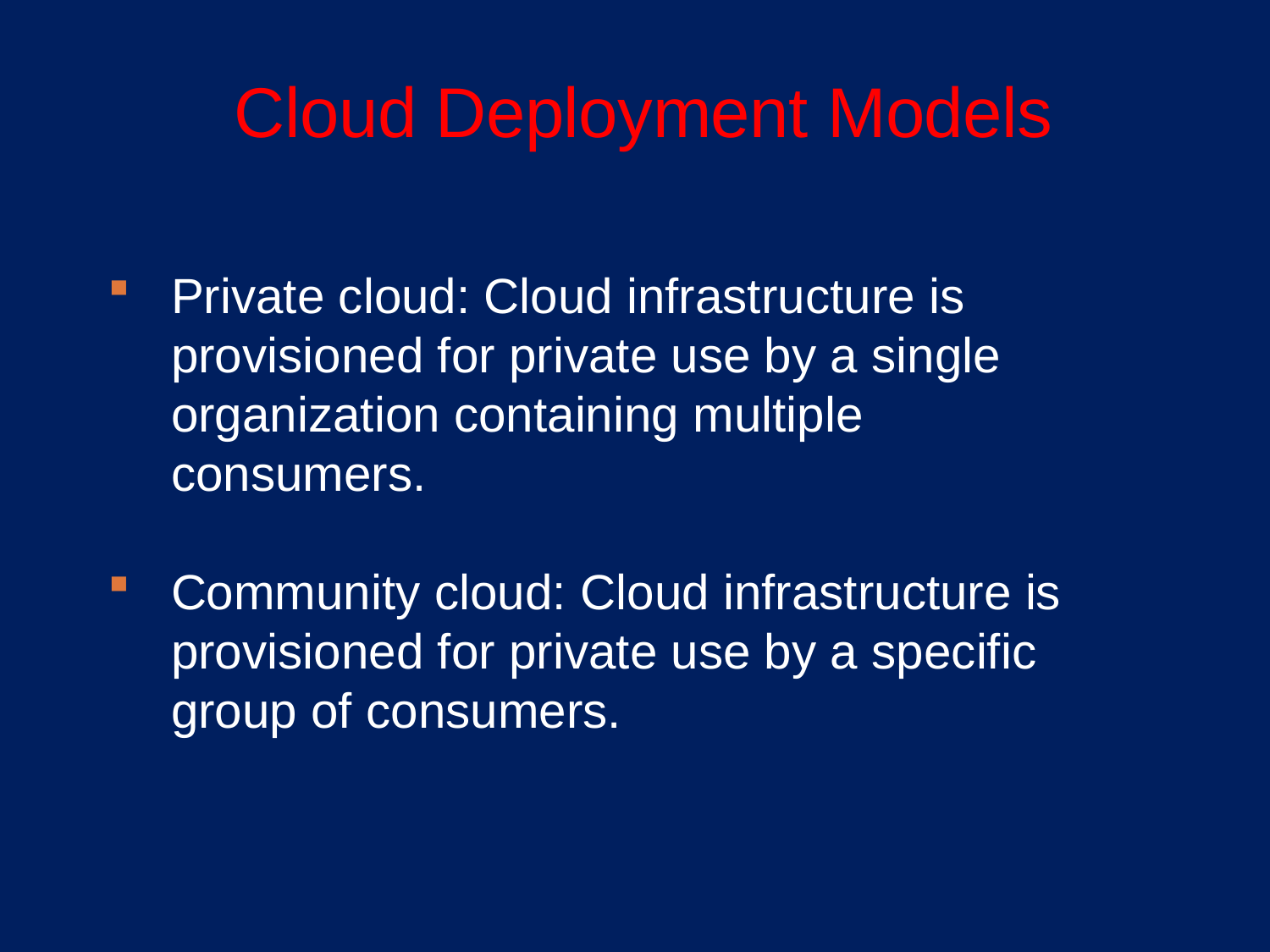

# Cloud Deployment Models
Private cloud: Cloud infrastructure is provisioned for private use by a single organization containing multiple consumers.

Community cloud: Cloud infrastructure is provisioned for private use by a specific group of consumers.